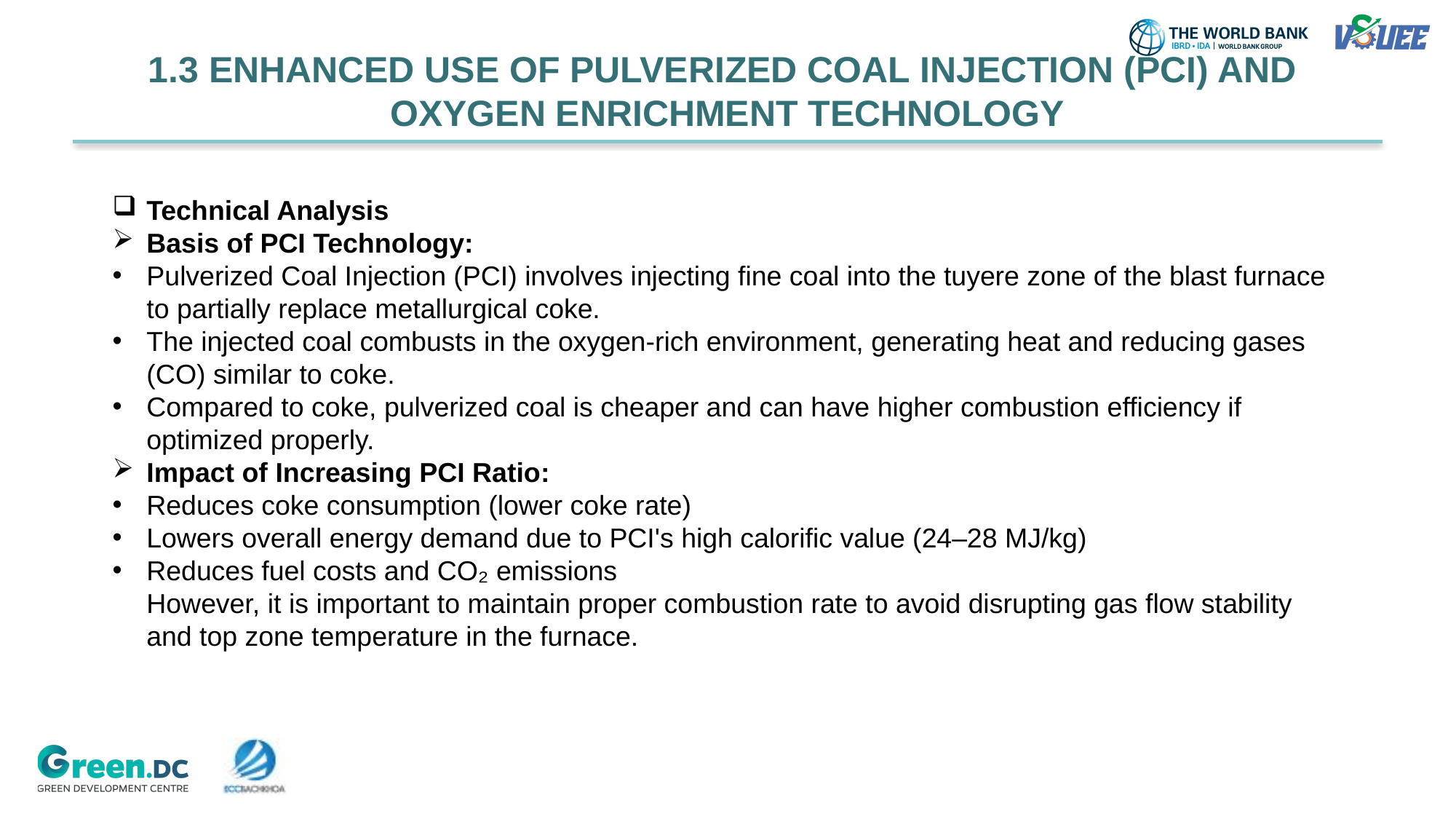

1.3 ENHANCED USE OF PULVERIZED COAL INJECTION (PCI) AND
OXYGEN ENRICHMENT TECHNOLOGY
Technical Analysis
Basis of PCI Technology:
Pulverized Coal Injection (PCI) involves injecting fine coal into the tuyere zone of the blast furnace to partially replace metallurgical coke.
The injected coal combusts in the oxygen-rich environment, generating heat and reducing gases (CO) similar to coke.
Compared to coke, pulverized coal is cheaper and can have higher combustion efficiency if optimized properly.
Impact of Increasing PCI Ratio:
Reduces coke consumption (lower coke rate)
Lowers overall energy demand due to PCI's high calorific value (24–28 MJ/kg)
Reduces fuel costs and CO₂ emissions
However, it is important to maintain proper combustion rate to avoid disrupting gas flow stability and top zone temperature in the furnace.